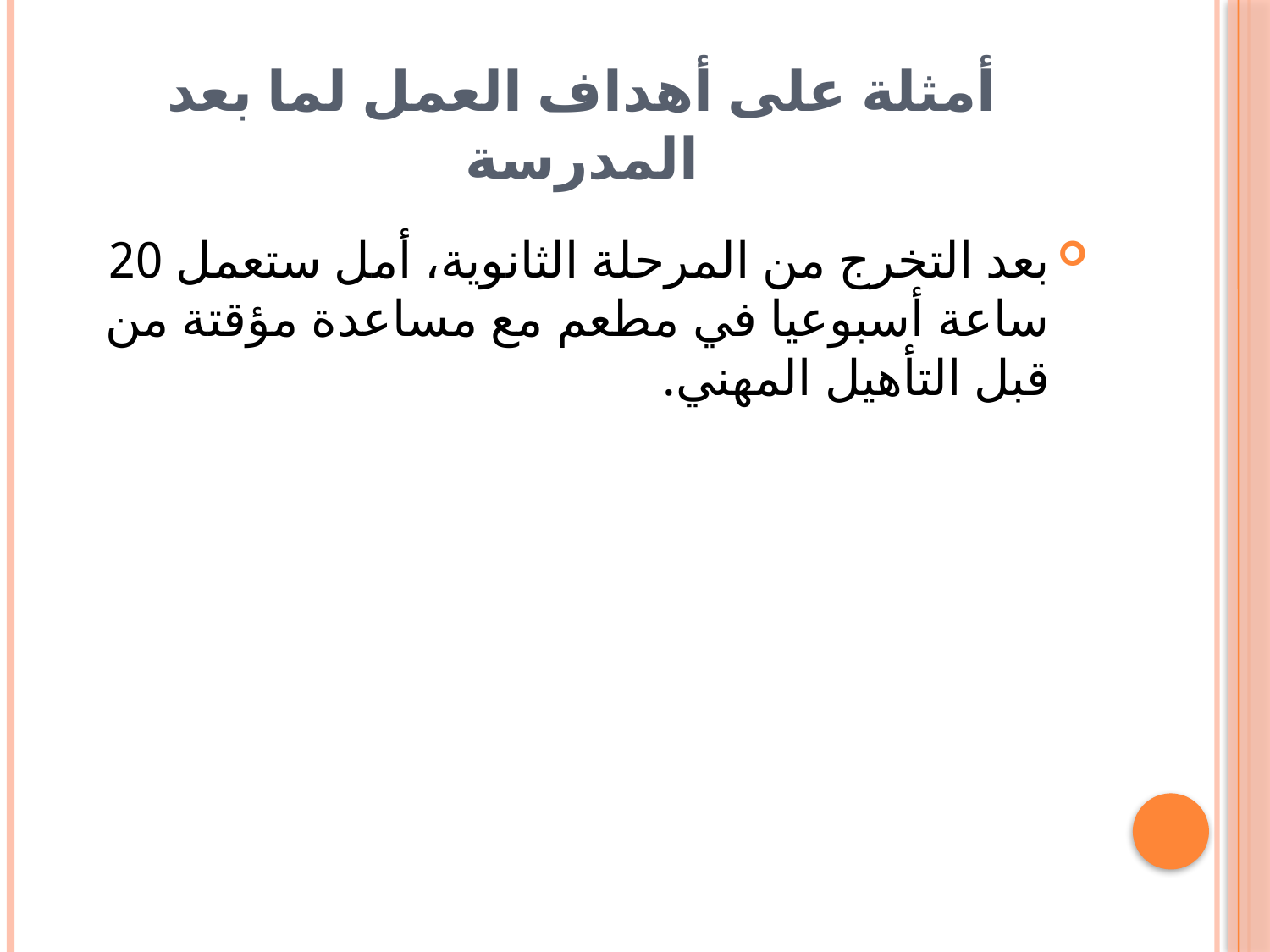

# أمثلة على أهداف العمل لما بعد المدرسة
بعد التخرج من المرحلة الثانوية، أمل ستعمل 20 ساعة أسبوعيا في مطعم مع مساعدة مؤقتة من قبل التأهيل المهني.